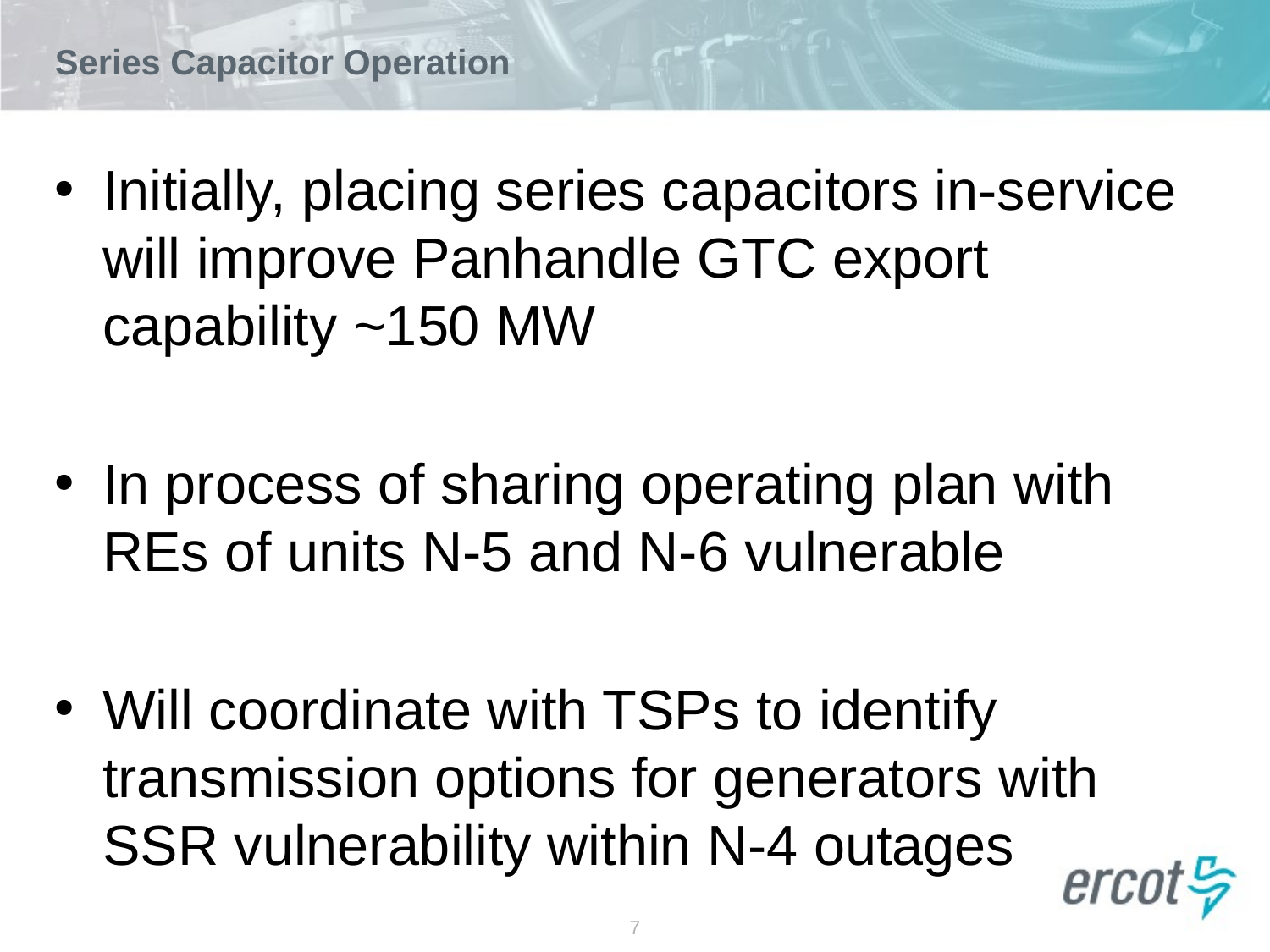

# Series Capacitor Operation
Initially, placing series capacitors in-service will improve Panhandle GTC export capability ~150 MW

In process of sharing operating plan with REs of units N-5 and N-6 vulnerable

Will coordinate with TSPs to identify transmission options for generators with SSR vulnerability within N-4 outages
7